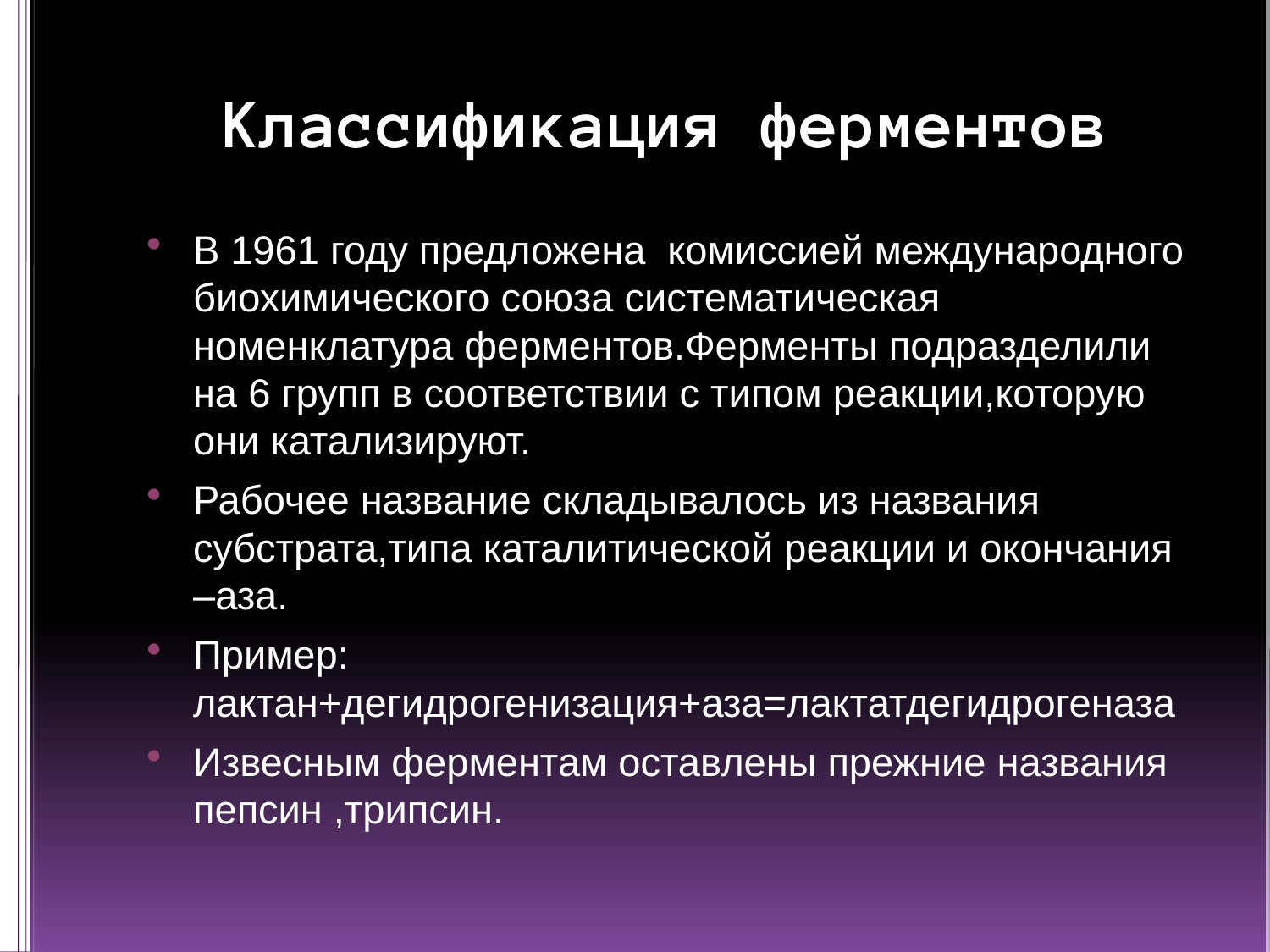

# Классификация ферментов
В 1961 году предложена  комиссией международного биохимического союза систематическая номенклатура ферментов.Ферменты подразделили на 6 групп в соответствии с типом реакции,которую они катализируют.
Рабочее название складывалось из названия субстрата,типа каталитической реакции и окончания –аза.
Пример: лактан+дегидрогенизация+аза=лактатдегидрогеназа
Извесным ферментам оставлены прежние названия пепсин ,трипсин.